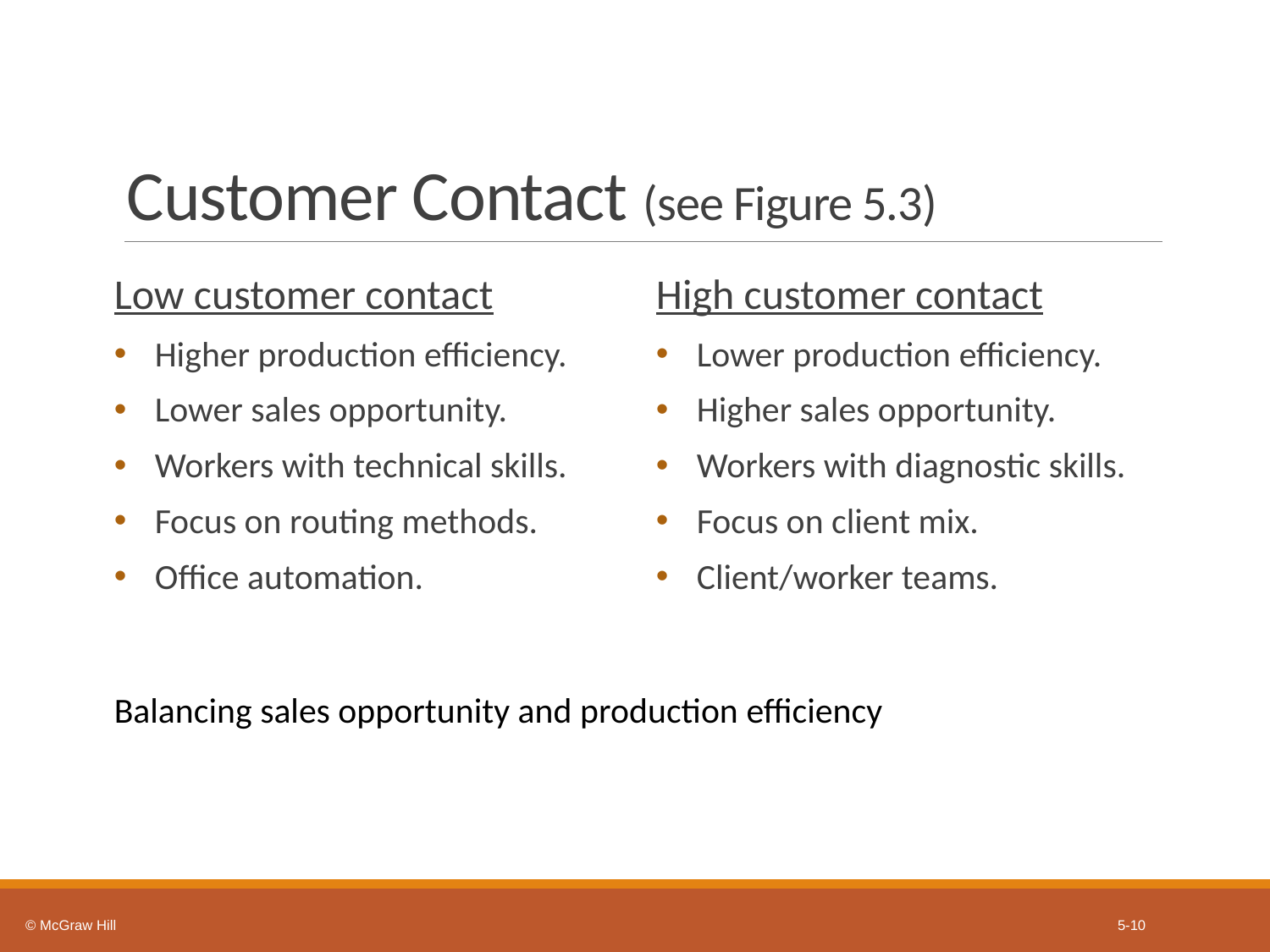

# Customer Contact (see Figure 5.3)
Low customer contact
Higher production efficiency.
Lower sales opportunity.
Workers with technical skills.
Focus on routing methods.
Office automation.
High customer contact
Lower production efficiency.
Higher sales opportunity.
Workers with diagnostic skills.
Focus on client mix.
Client/worker teams.
Balancing sales opportunity and production efficiency